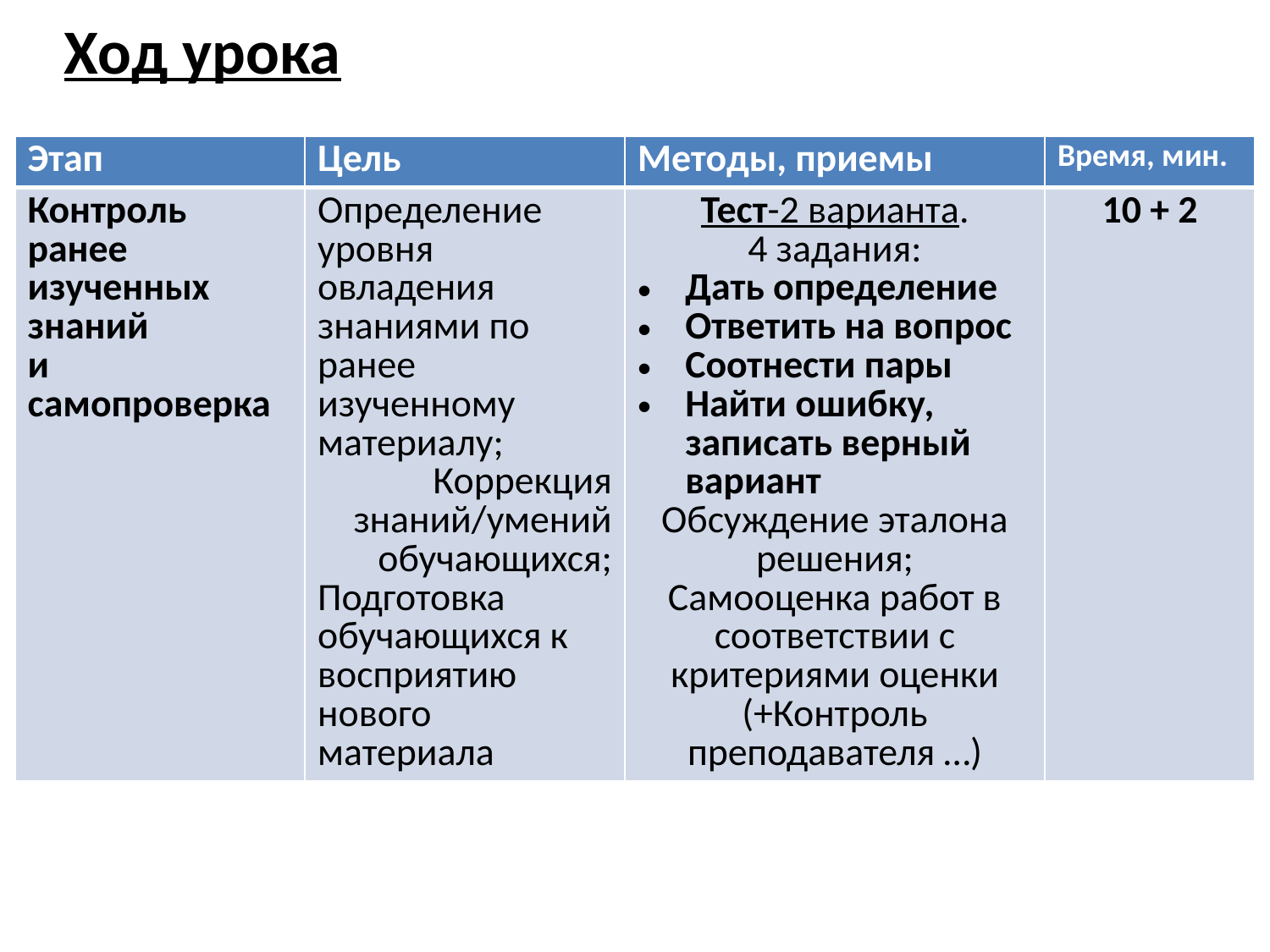

Ход урока
| Этап | Цель | Методы, приемы | Время, мин. |
| --- | --- | --- | --- |
| Контроль ранее изученных знаний и самопроверка | Определение уровня овладения знаниями по ранее изученному материалу; Коррекция знаний/умений обучающихся; Подготовка обучающихся к восприятию нового материала | Тест-2 варианта. 4 задания: Дать определение Ответить на вопрос Соотнести пары Найти ошибку, записать верный вариант Обсуждение эталона решения; Самооценка работ в соответствии с критериями оценки (+Контроль преподавателя …) | 10 + 2 |